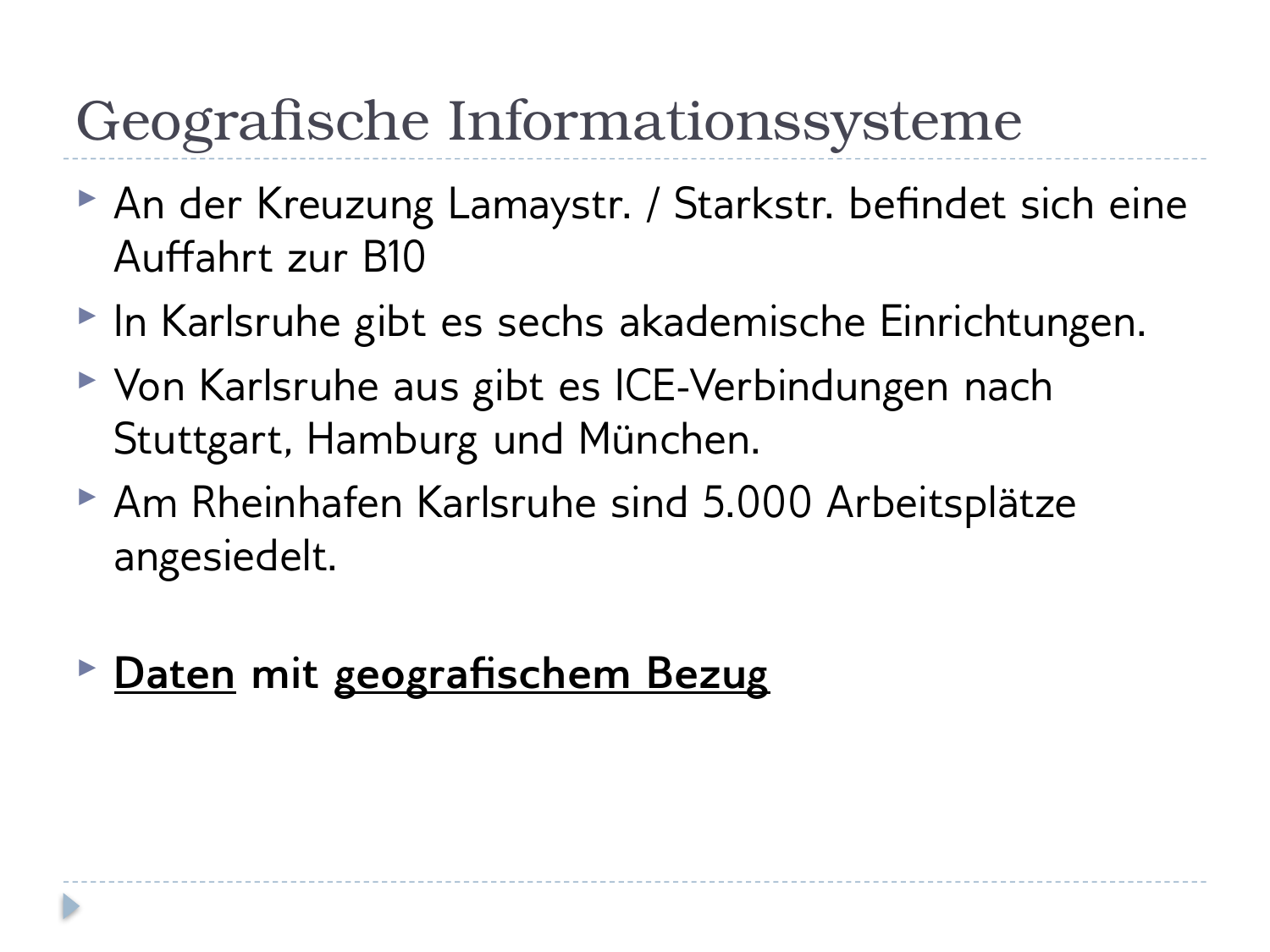

Geografische Informationssysteme
An der Kreuzung Lamaystr. / Starkstr. befindet sich eine Auffahrt zur B10
In Karlsruhe gibt es sechs akademische Einrichtungen.
Von Karlsruhe aus gibt es ICE-Verbindungen nach Stuttgart, Hamburg und München.
Am Rheinhafen Karlsruhe sind 5.000 Arbeitsplätze angesiedelt.
Daten mit geografischem Bezug